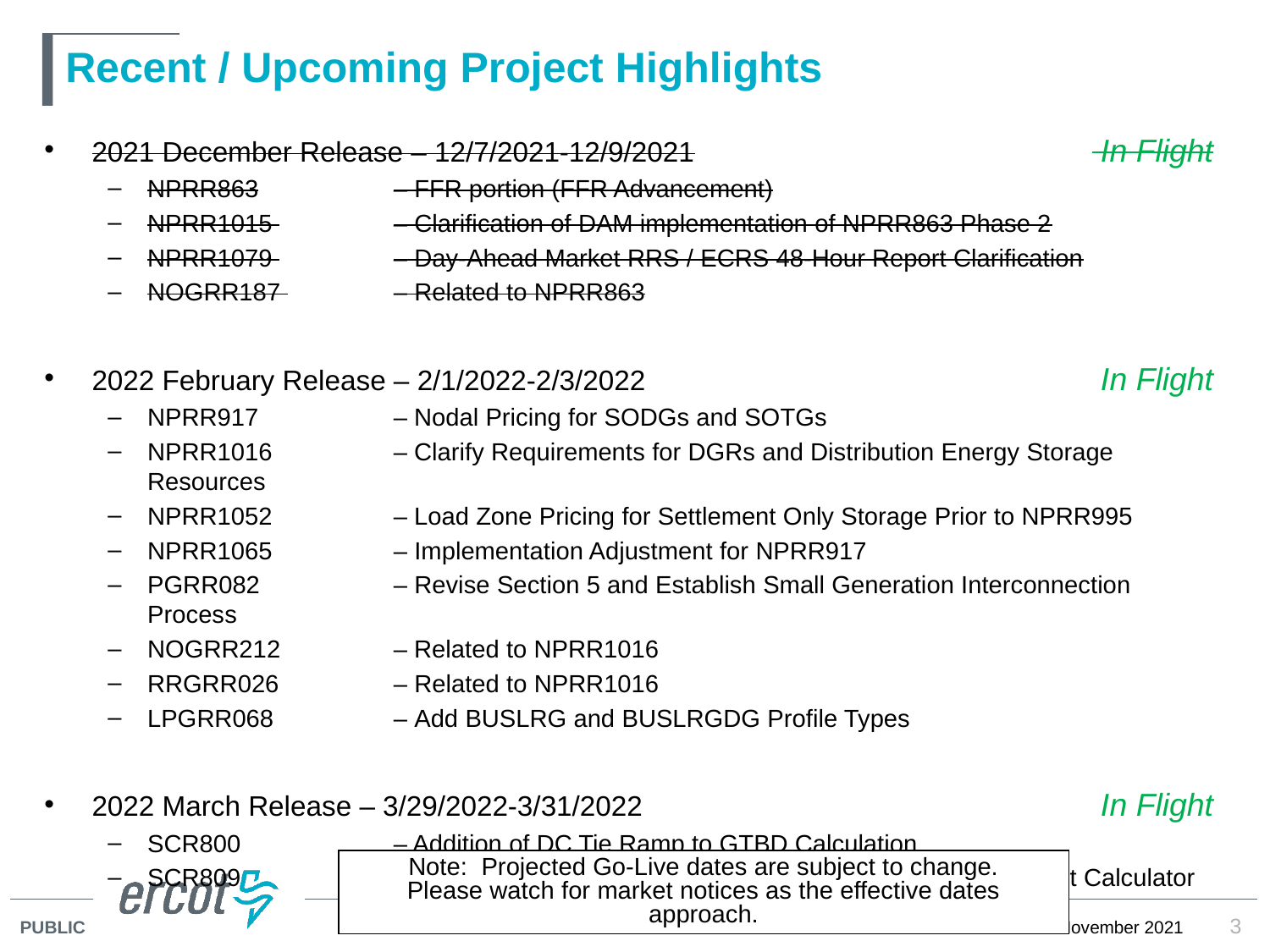

# Recent / Upcoming Project Highlights
2021 December Release – 12/7/2021-12/9/2021	 In Flight
NPRR863	– FFR portion (FFR Advancement)
NPRR1015 	– Clarification of DAM implementation of NPRR863 Phase 2
NPRR1079 	– Day-Ahead Market RRS / ECRS 48-Hour Report Clarification
NOGRR187 	– Related to NPRR863

2022 February Release – 2/1/2022-2/3/2022	 In Flight
NPRR917 	– Nodal Pricing for SODGs and SOTGs
NPRR1016 	– Clarify Requirements for DGRs and Distribution Energy Storage Resources
NPRR1052 	– Load Zone Pricing for Settlement Only Storage Prior to NPRR995
NPRR1065 	– Implementation Adjustment for NPRR917
PGRR082 	– Revise Section 5 and Establish Small Generation Interconnection Process
NOGRR212 	– Related to NPRR1016
RRGRR026 	– Related to NPRR1016
LPGRR068	– Add BUSLRG and BUSLRGDG Profile Types

2022 March Release – 3/29/2022-3/31/2022	 In Flight
SCR800 	– Addition of DC Tie Ramp to GTBD Calculation
SCR809 	– Changes to External Telemetry Validations in Resource Limit Calculator
Note:  Projected Go-Live dates are subject to change.
Please watch for market notices as the effective dates approach.
3